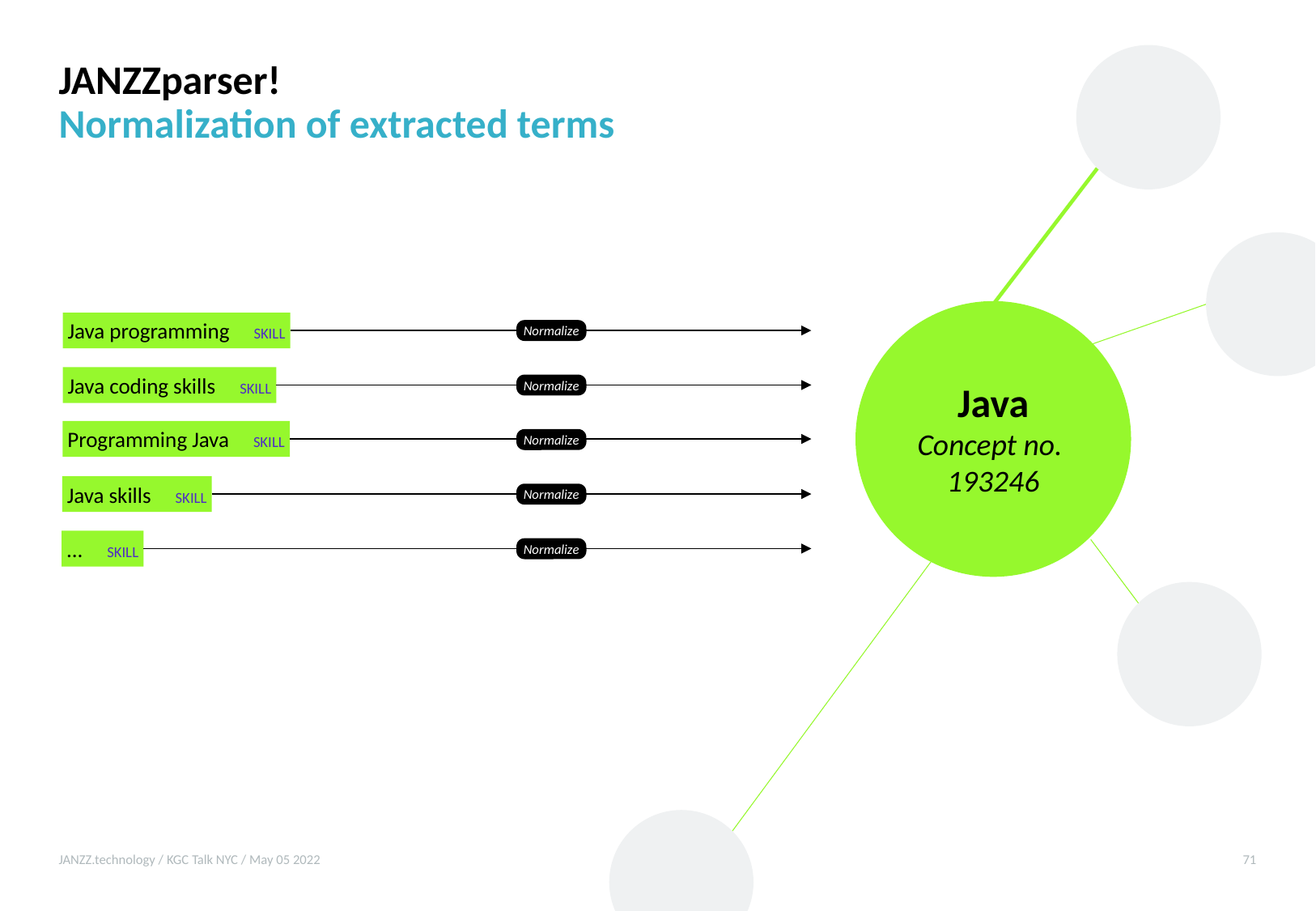

Java
Concept no.
193246

# JANZZparser! Normalization of extracted terms
Java programming     SKILL
Normalize
Normalize
Normalize
Normalize
Normalize
Java coding skills     SKILL
Programming Java     SKILL
Java skills     SKILL

...     SKILL
JANZZ.technology / KGC Talk NYC / May 05 2022
71